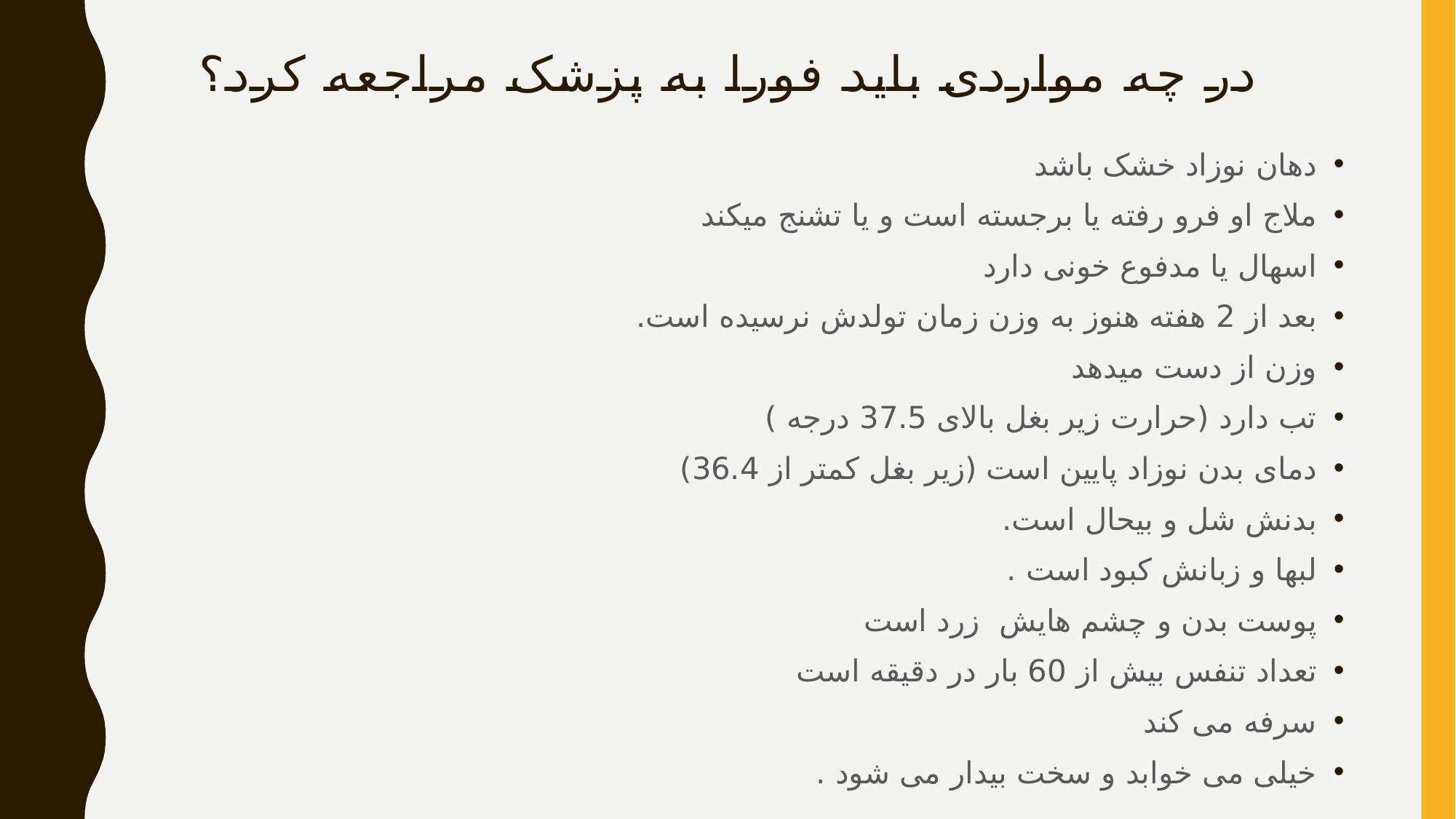

# در چه مواردی باید فورا به پزشک مراجعه کرد؟
دهان نوزاد خشک باشد
ملاج او فرو رفته یا برجسته است و یا تشنج میکند
اسهال یا مدفوع خونی دارد
بعد از 2 هفته هنوز به وزن زمان تولدش نرسیده است.
وزن از دست میدهد
تب دارد (حرارت زیر بغل بالای 37.5 درجه )
دمای بدن نوزاد پایین است (زیر بغل کمتر از 36.4)
بدنش شل و بیحال است.
لبها و زبانش کبود است .
پوست بدن و چشم هایش  زرد است
تعداد تنفس بیش از 60 بار در دقیقه است
سرفه می کند
خیلی می خوابد و سخت بیدار می شود .